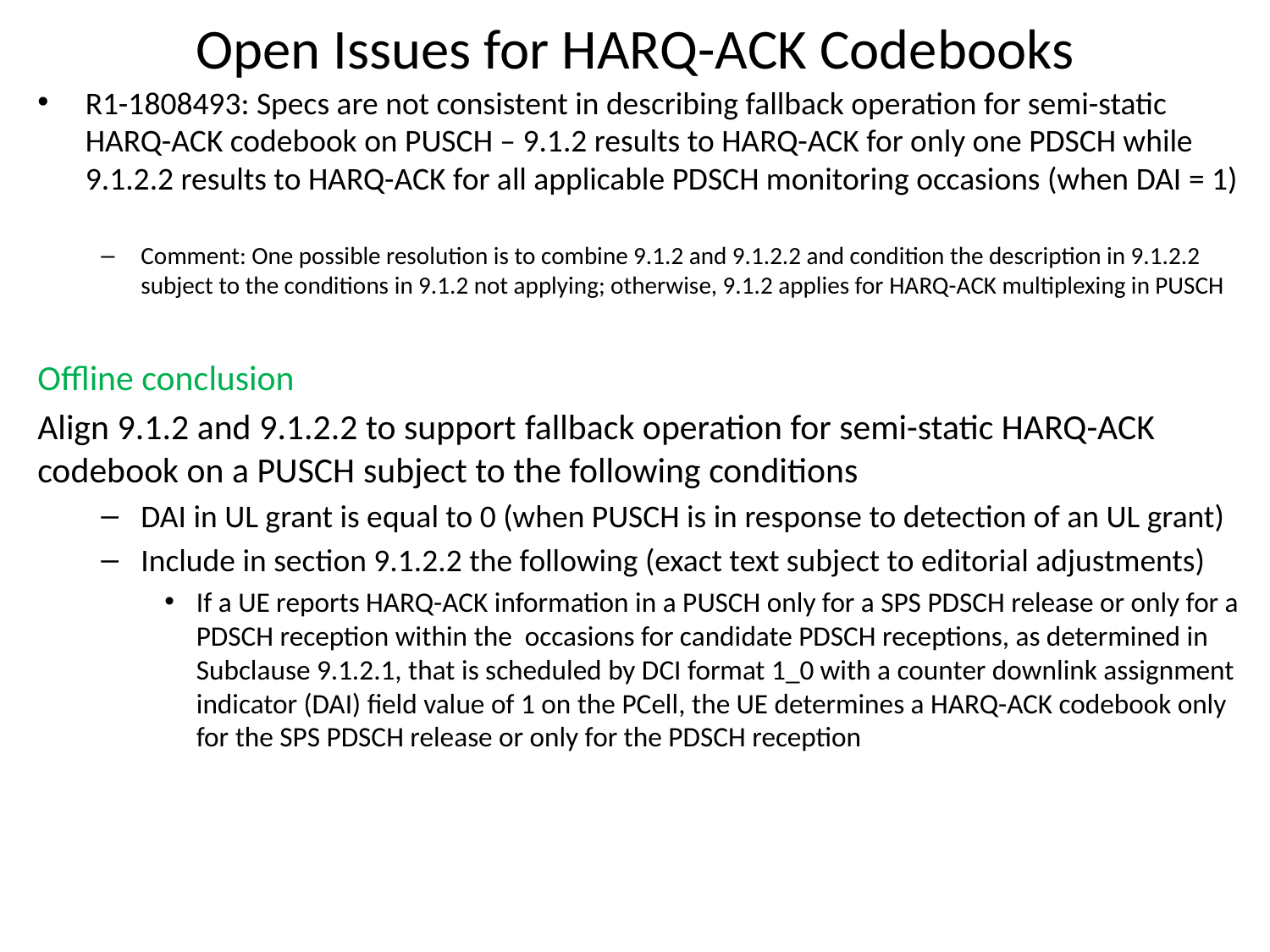

# Open Issues for HARQ-ACK Codebooks
R1-1808493: Specs are not consistent in describing fallback operation for semi-static HARQ-ACK codebook on PUSCH – 9.1.2 results to HARQ-ACK for only one PDSCH while 9.1.2.2 results to HARQ-ACK for all applicable PDSCH monitoring occasions (when DAI = 1)
Comment: One possible resolution is to combine 9.1.2 and 9.1.2.2 and condition the description in 9.1.2.2 subject to the conditions in 9.1.2 not applying; otherwise, 9.1.2 applies for HARQ-ACK multiplexing in PUSCH

Offline conclusion
Align 9.1.2 and 9.1.2.2 to support fallback operation for semi-static HARQ-ACK codebook on a PUSCH subject to the following conditions
DAI in UL grant is equal to 0 (when PUSCH is in response to detection of an UL grant)
Include in section 9.1.2.2 the following (exact text subject to editorial adjustments)
If a UE reports HARQ-ACK information in a PUSCH only for a SPS PDSCH release or only for a PDSCH reception within the  occasions for candidate PDSCH receptions, as determined in Subclause 9.1.2.1, that is scheduled by DCI format 1_0 with a counter downlink assignment indicator (DAI) field value of 1 on the PCell, the UE determines a HARQ-ACK codebook only for the SPS PDSCH release or only for the PDSCH reception